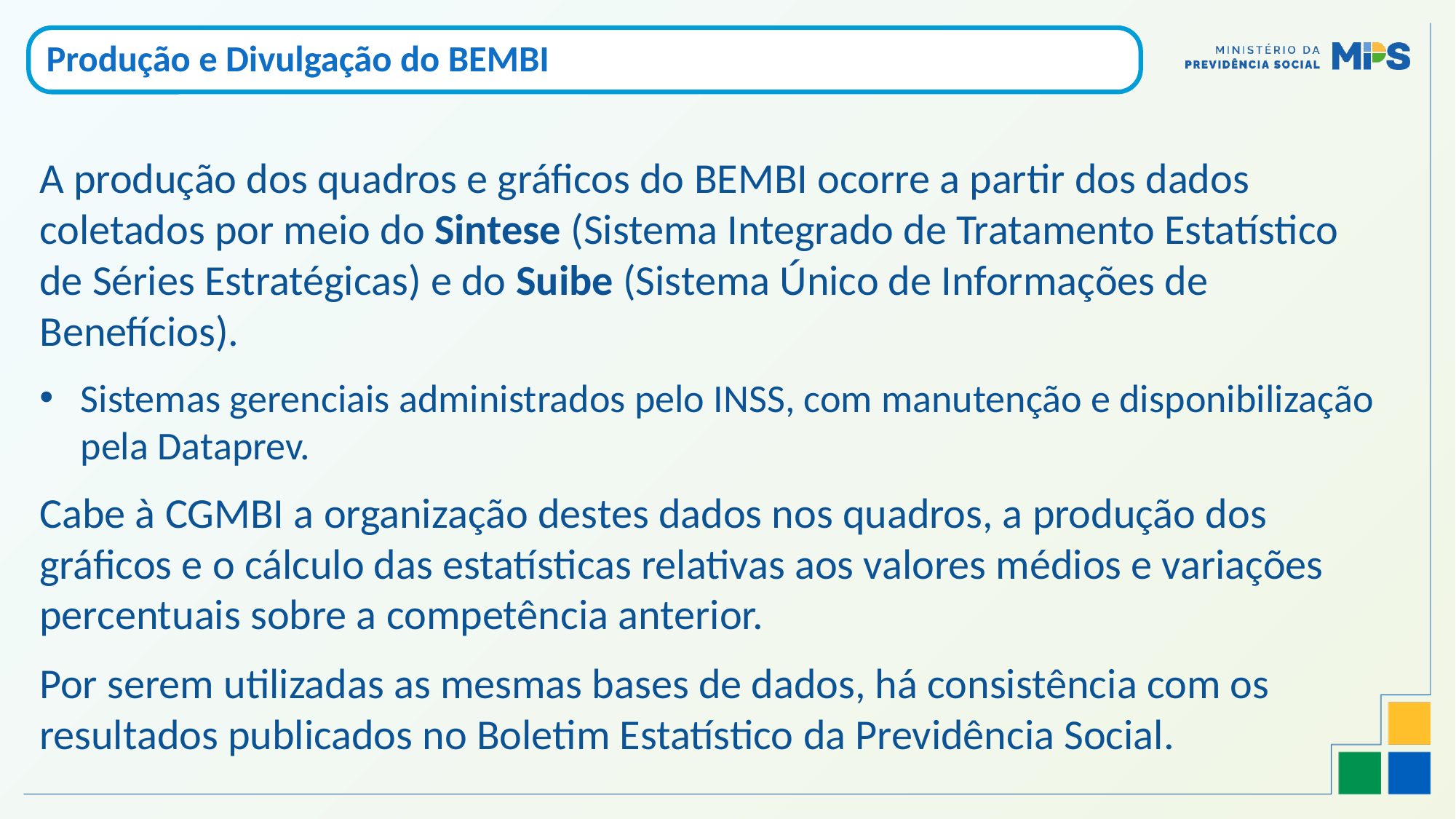

Produção e Divulgação do BEMBI
A produção dos quadros e gráficos do BEMBI ocorre a partir dos dados coletados por meio do Sintese (Sistema Integrado de Tratamento Estatístico de Séries Estratégicas) e do Suibe (Sistema Único de Informações de Benefícios).
Sistemas gerenciais administrados pelo INSS, com manutenção e disponibilização pela Dataprev.
Cabe à CGMBI a organização destes dados nos quadros, a produção dos gráficos e o cálculo das estatísticas relativas aos valores médios e variações percentuais sobre a competência anterior.
Por serem utilizadas as mesmas bases de dados, há consistência com os resultados publicados no Boletim Estatístico da Previdência Social.